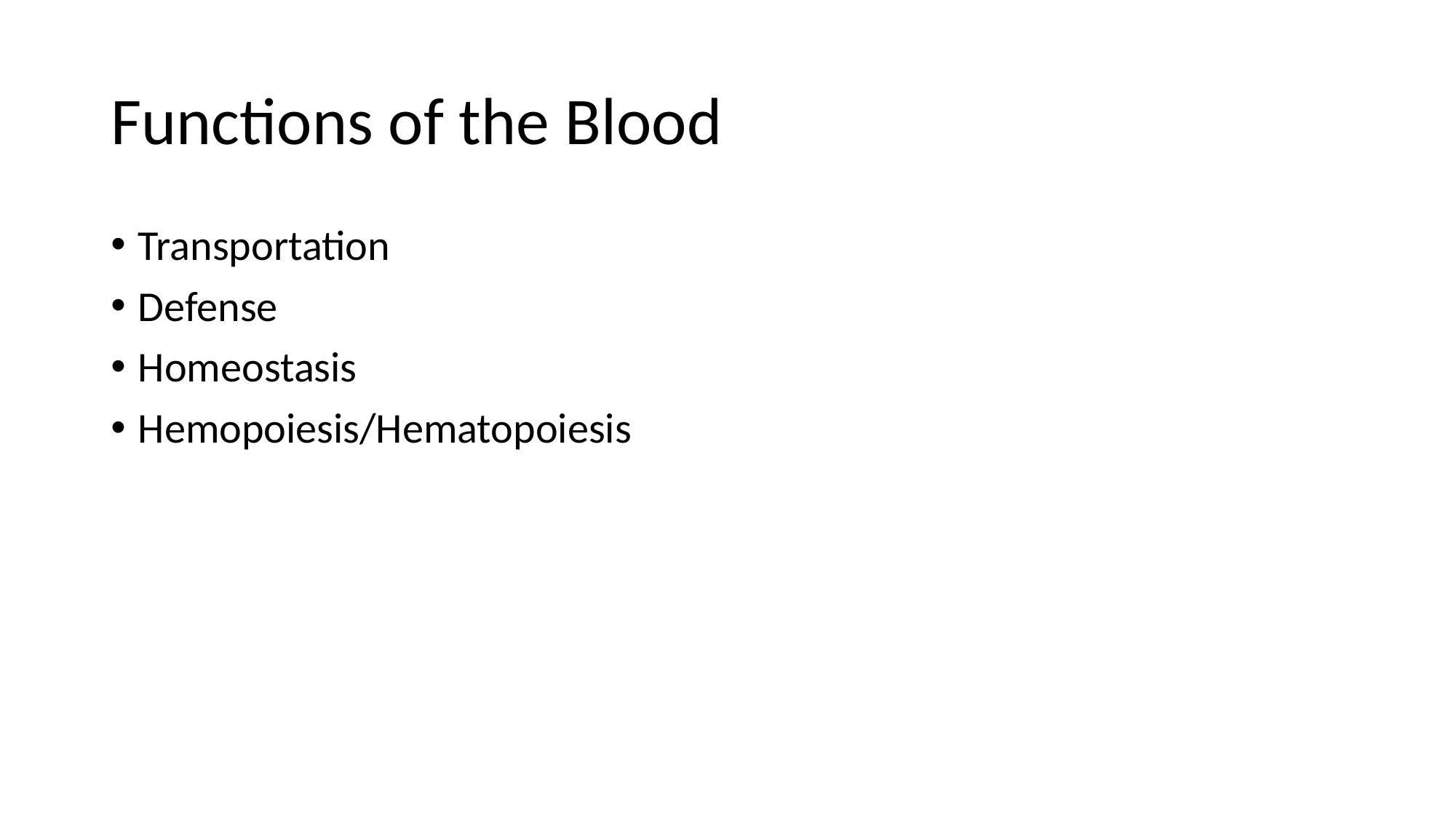

# Functions of the Blood
Transportation
Defense
Homeostasis
Hemopoiesis/Hematopoiesis